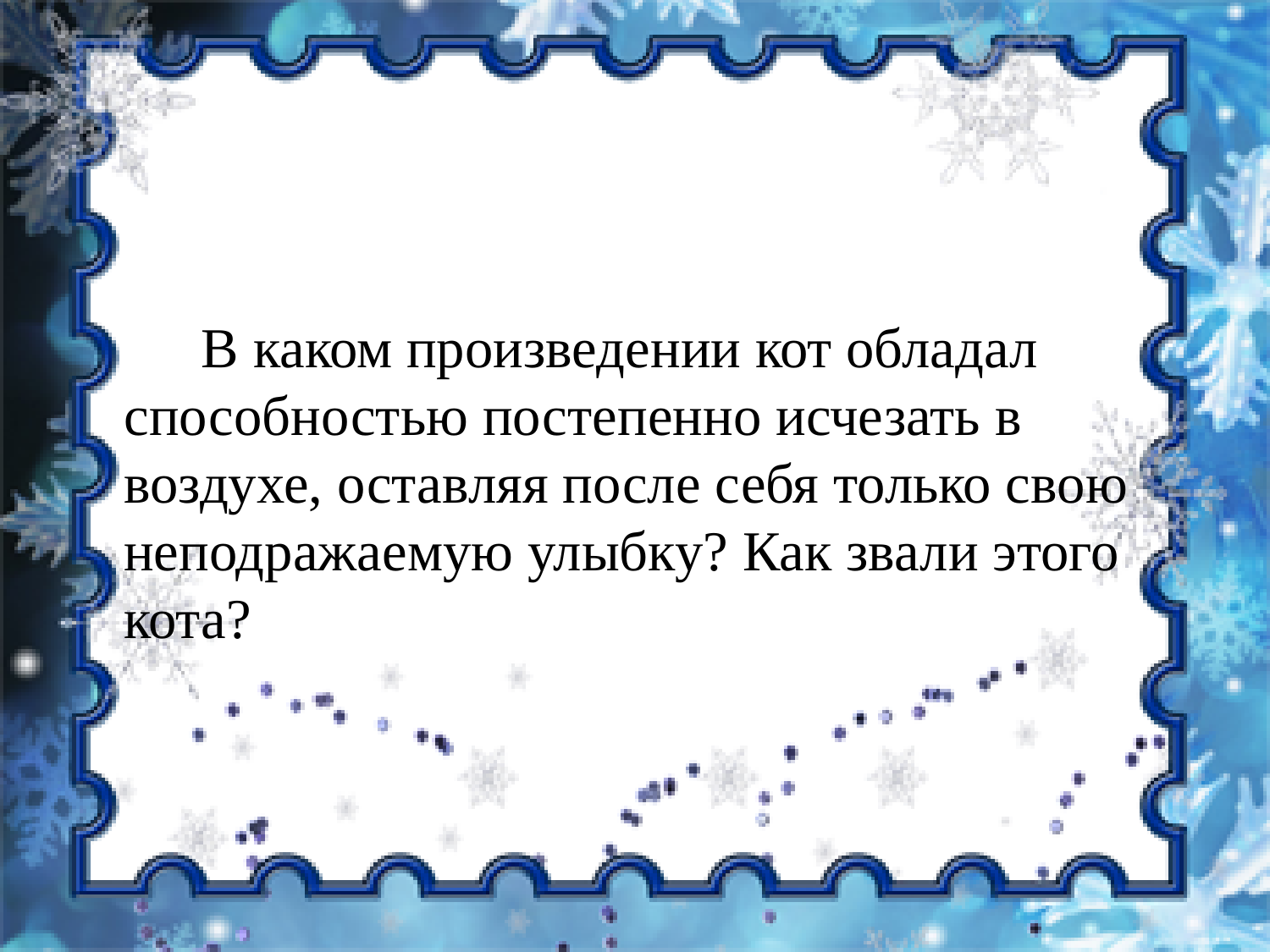

В каком произведении кот обладал способностью постепенно исчезать в воздухе, оставляя после себя только свою неподражаемую улыбку? Как звали этого кота?